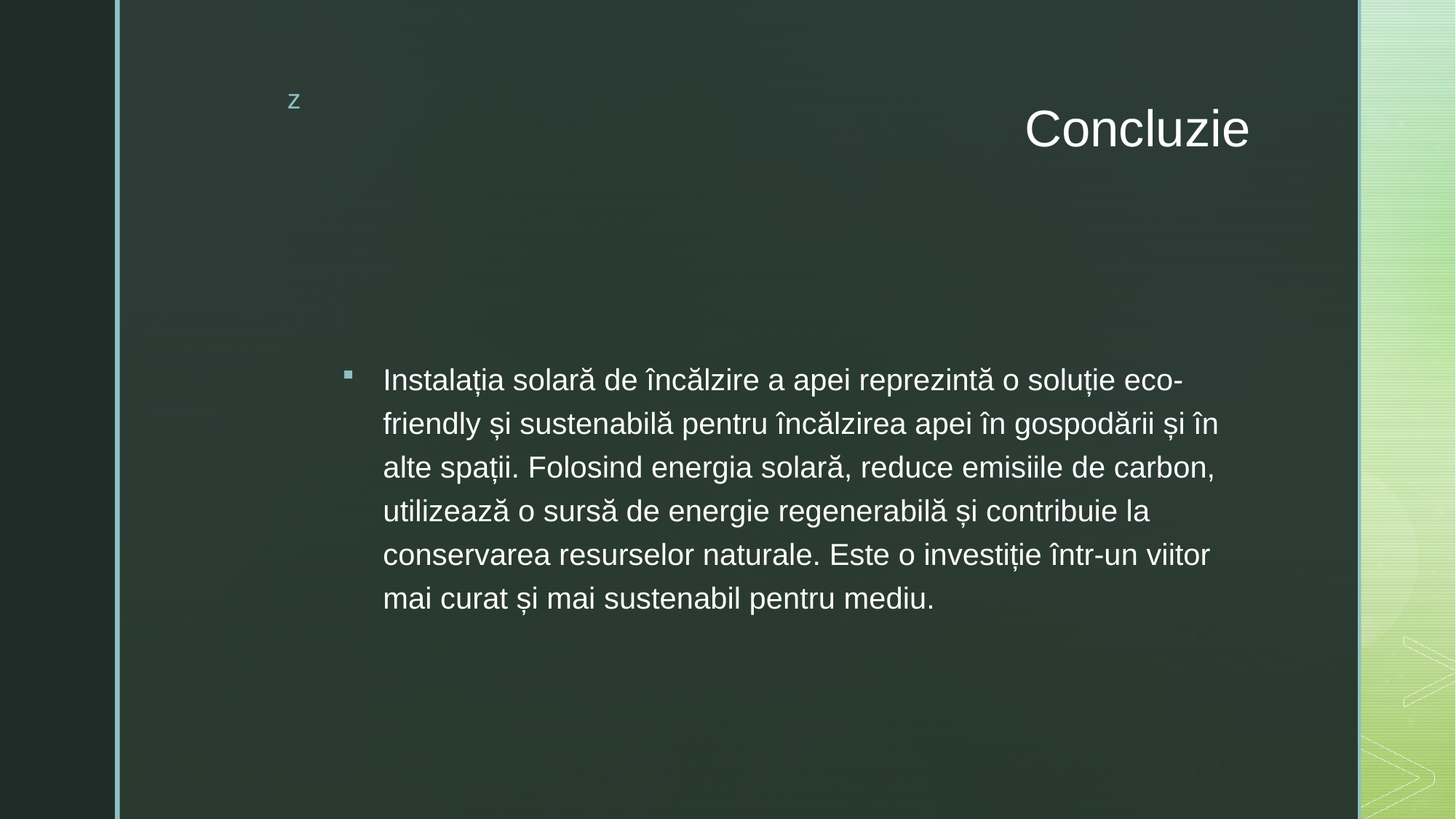

# Concluzie
Instalația solară de încălzire a apei reprezintă o soluție eco-friendly și sustenabilă pentru încălzirea apei în gospodării și în alte spații. Folosind energia solară, reduce emisiile de carbon, utilizează o sursă de energie regenerabilă și contribuie la conservarea resurselor naturale. Este o investiție într-un viitor mai curat și mai sustenabil pentru mediu.